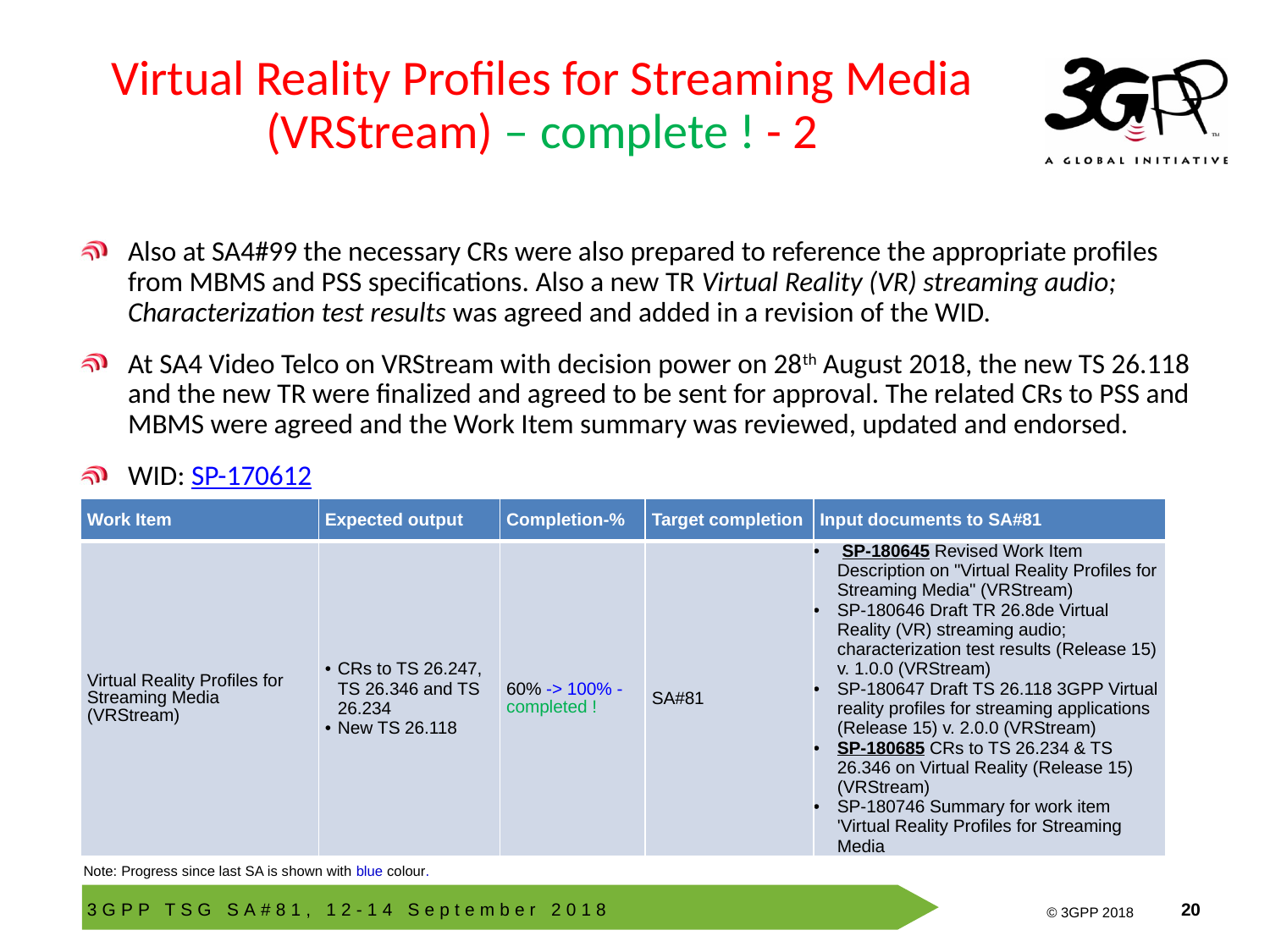

# Virtual Reality Profiles for Streaming Media (VRStream) – complete ! - 2
Also at SA4#99 the necessary CRs were also prepared to reference the appropriate profiles from MBMS and PSS specifications. Also a new TR Virtual Reality (VR) streaming audio; Characterization test results was agreed and added in a revision of the WID.
At SA4 Video Telco on VRStream with decision power on 28th August 2018, the new TS 26.118 and the new TR were finalized and agreed to be sent for approval. The related CRs to PSS and MBMS were agreed and the Work Item summary was reviewed, updated and endorsed.
WID: SP-170612
| Work Item | Expected output | Completion-% | Target completion | Input documents to SA#81 |
| --- | --- | --- | --- | --- |
| Virtual Reality Profiles for Streaming Media (VRStream) | CRs to TS 26.247, TS 26.346 and TS 26.234 New TS 26.118 | 60% -> 100% - completed ! | SA#81 | SP-180645 Revised Work Item Description on "Virtual Reality Profiles for Streaming Media" (VRStream) SP-180646 Draft TR 26.8de Virtual Reality (VR) streaming audio; characterization test results (Release 15) v. 1.0.0 (VRStream) SP-180647 Draft TS 26.118 3GPP Virtual reality profiles for streaming applications (Release 15) v. 2.0.0 (VRStream) SP-180685 CRs to TS 26.234 & TS 26.346 on Virtual Reality (Release 15) (VRStream) SP-180746 Summary for work item 'Virtual Reality Profiles for Streaming Media |
Note: Progress since last SA is shown with blue colour.